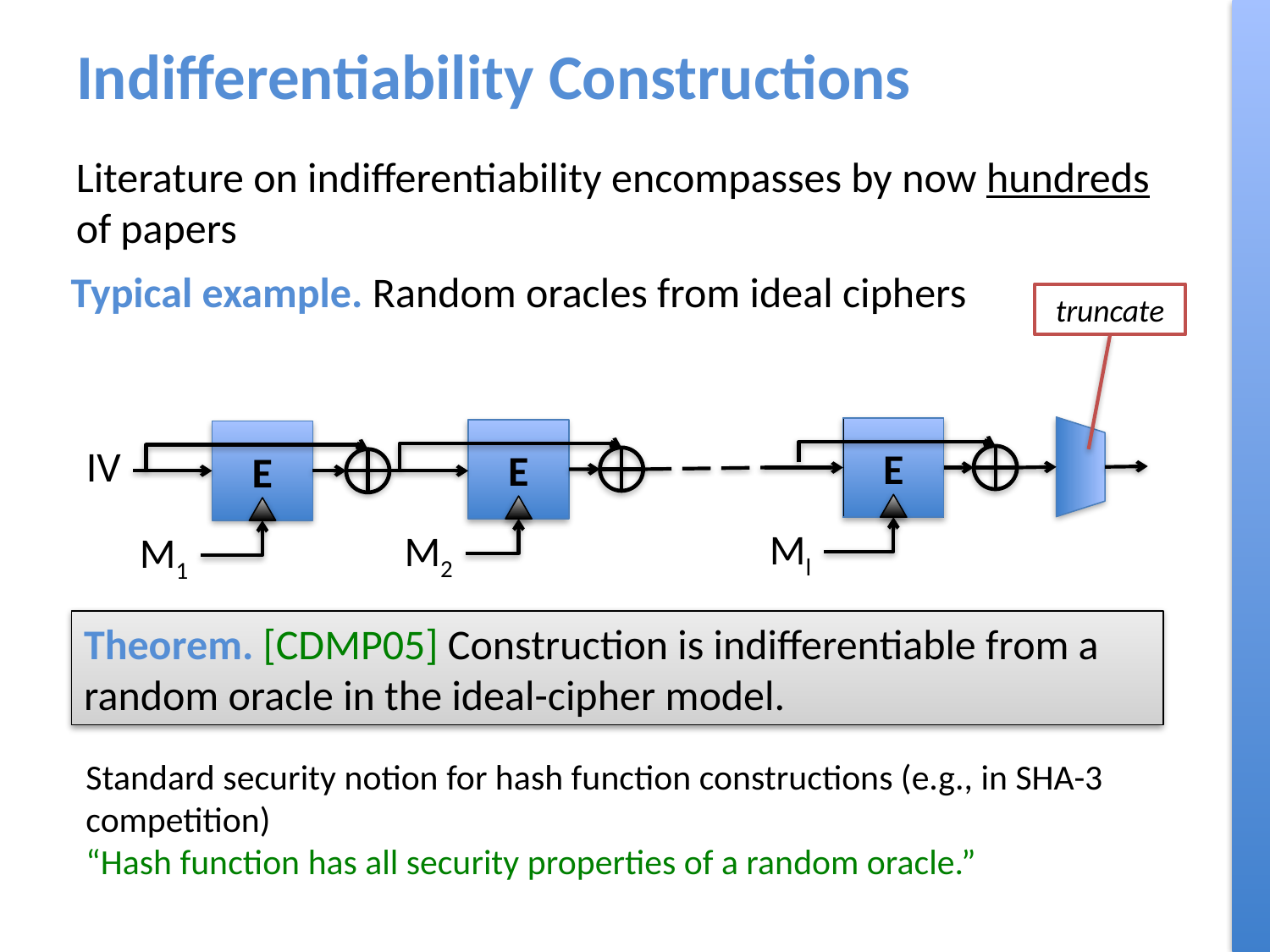

# Indifferentiability Constructions
Literature on indifferentiability encompasses by now hundreds of papers
Typical example. Random oracles from ideal ciphers
truncate
E

E

E

IV

Ml
M2
M1
Theorem. [CDMP05] Construction is indifferentiable from a random oracle in the ideal-cipher model.
Standard security notion for hash function constructions (e.g., in SHA-3 competition)
“Hash function has all security properties of a random oracle.”